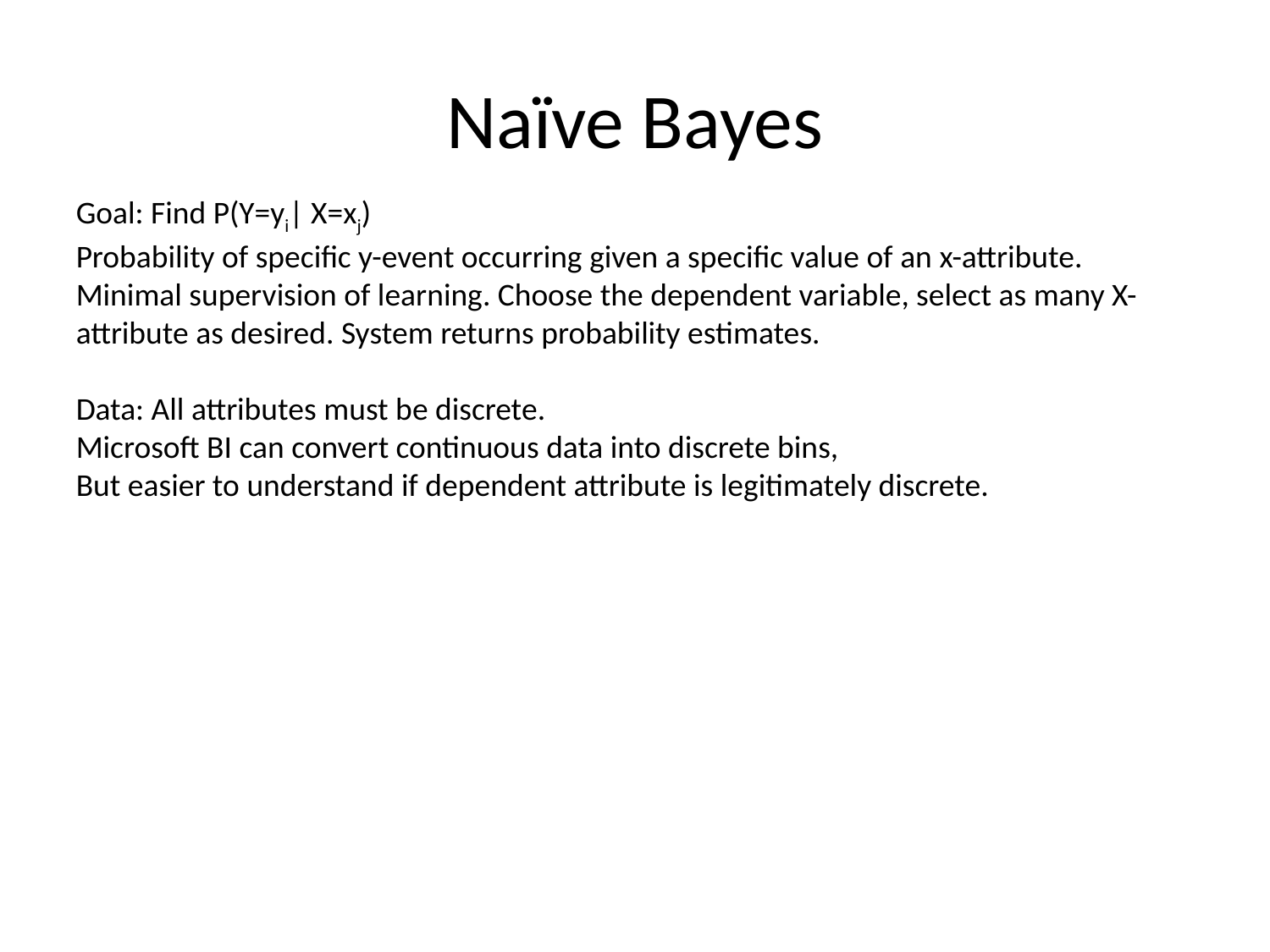

# Naïve Bayes
Goal: Find P(Y=yi| X=xj)
Probability of specific y-event occurring given a specific value of an x-attribute.
Minimal supervision of learning. Choose the dependent variable, select as many X-attribute as desired. System returns probability estimates.

Data: All attributes must be discrete.
Microsoft BI can convert continuous data into discrete bins,
But easier to understand if dependent attribute is legitimately discrete.